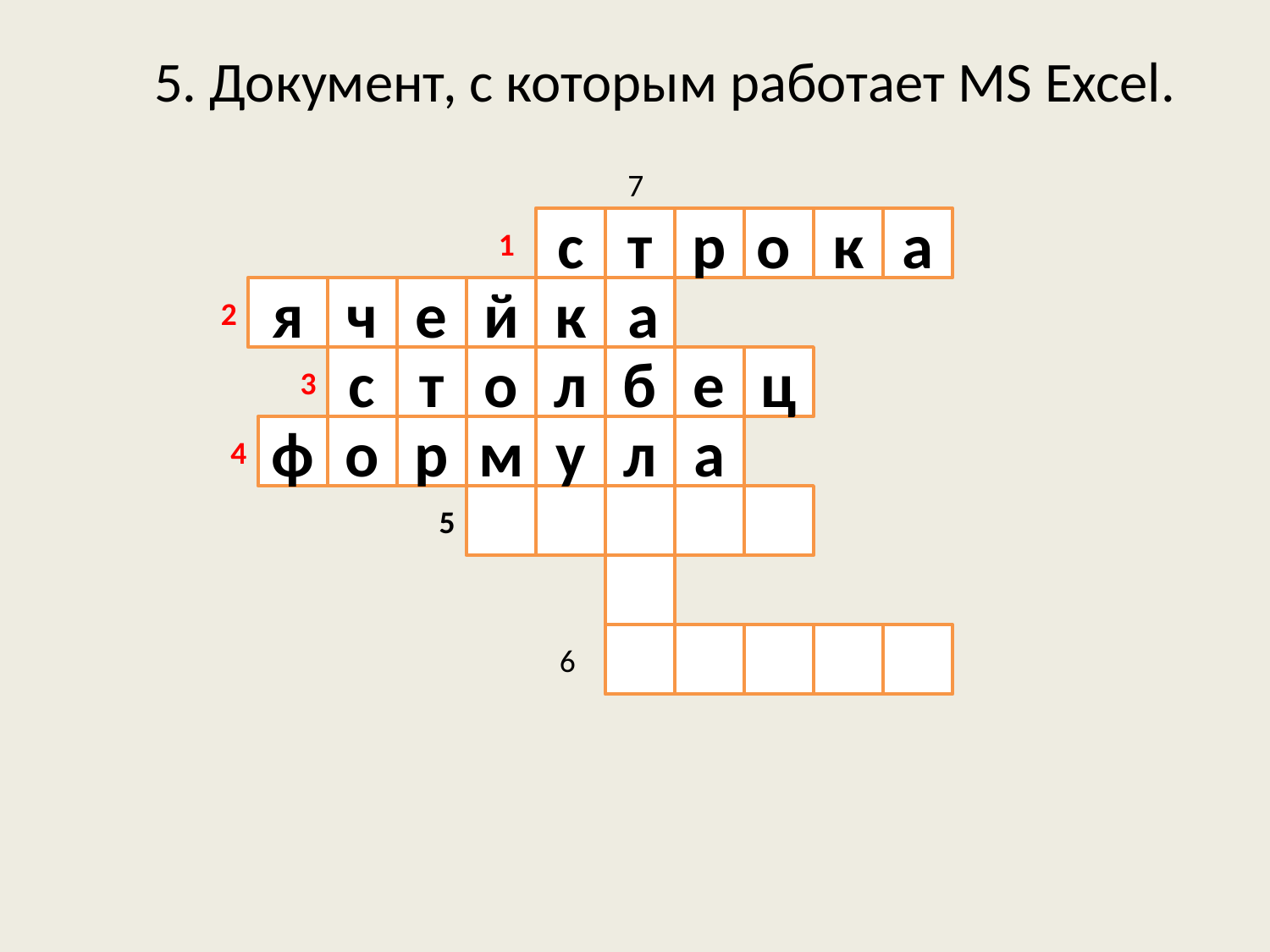

5. Документ, с которым работает MS Excel.
7
с
т
р
о
к
а
я
ч
е
й
к
 а
с
т
о
л
б
е
ц
ф
о
р
м
у
л
а

1
2
4
5
6
3